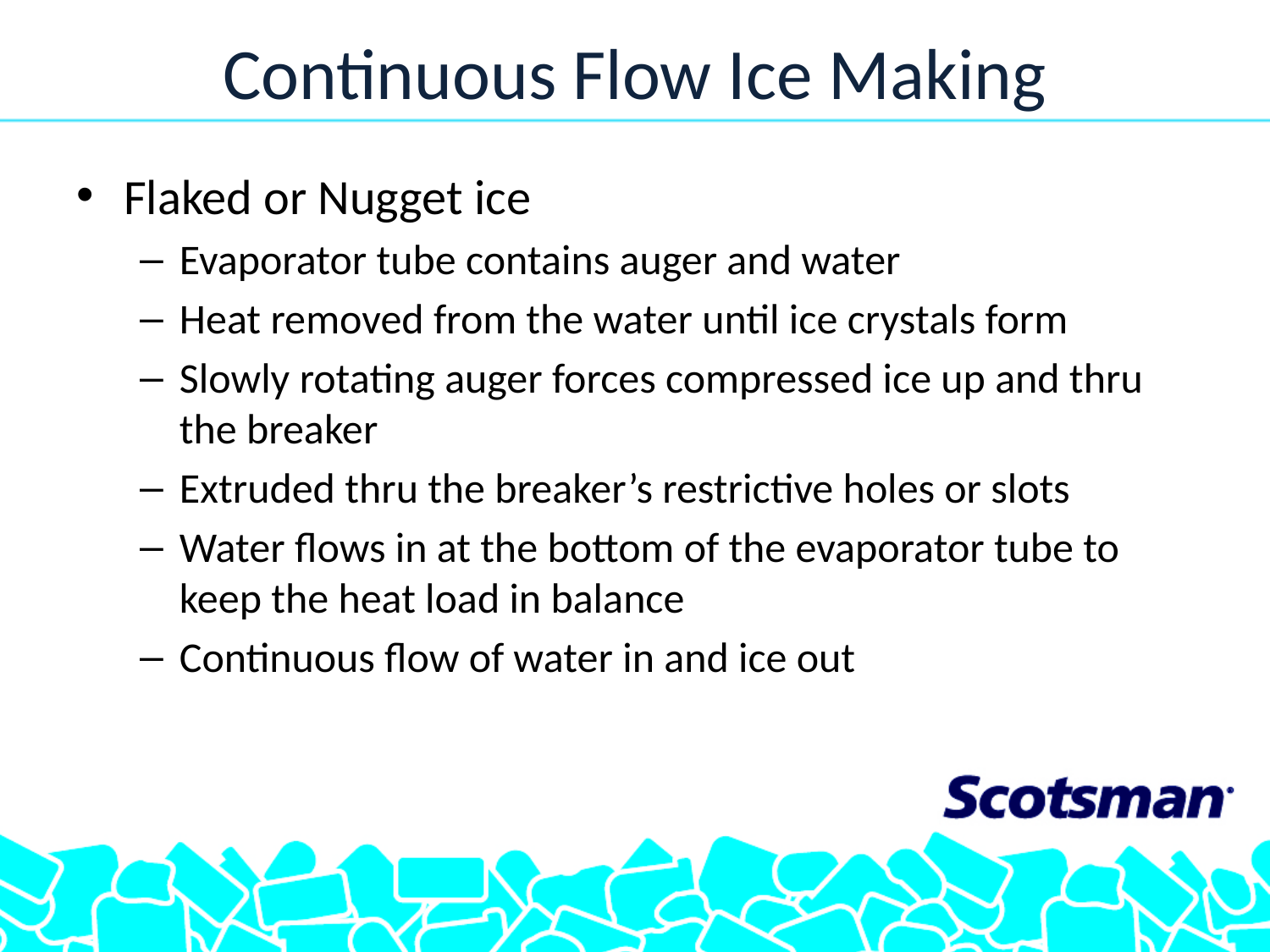

# Continuous Flow Ice Making
Flaked or Nugget ice
Evaporator tube contains auger and water
Heat removed from the water until ice crystals form
Slowly rotating auger forces compressed ice up and thru the breaker
Extruded thru the breaker’s restrictive holes or slots
Water flows in at the bottom of the evaporator tube to keep the heat load in balance
Continuous flow of water in and ice out